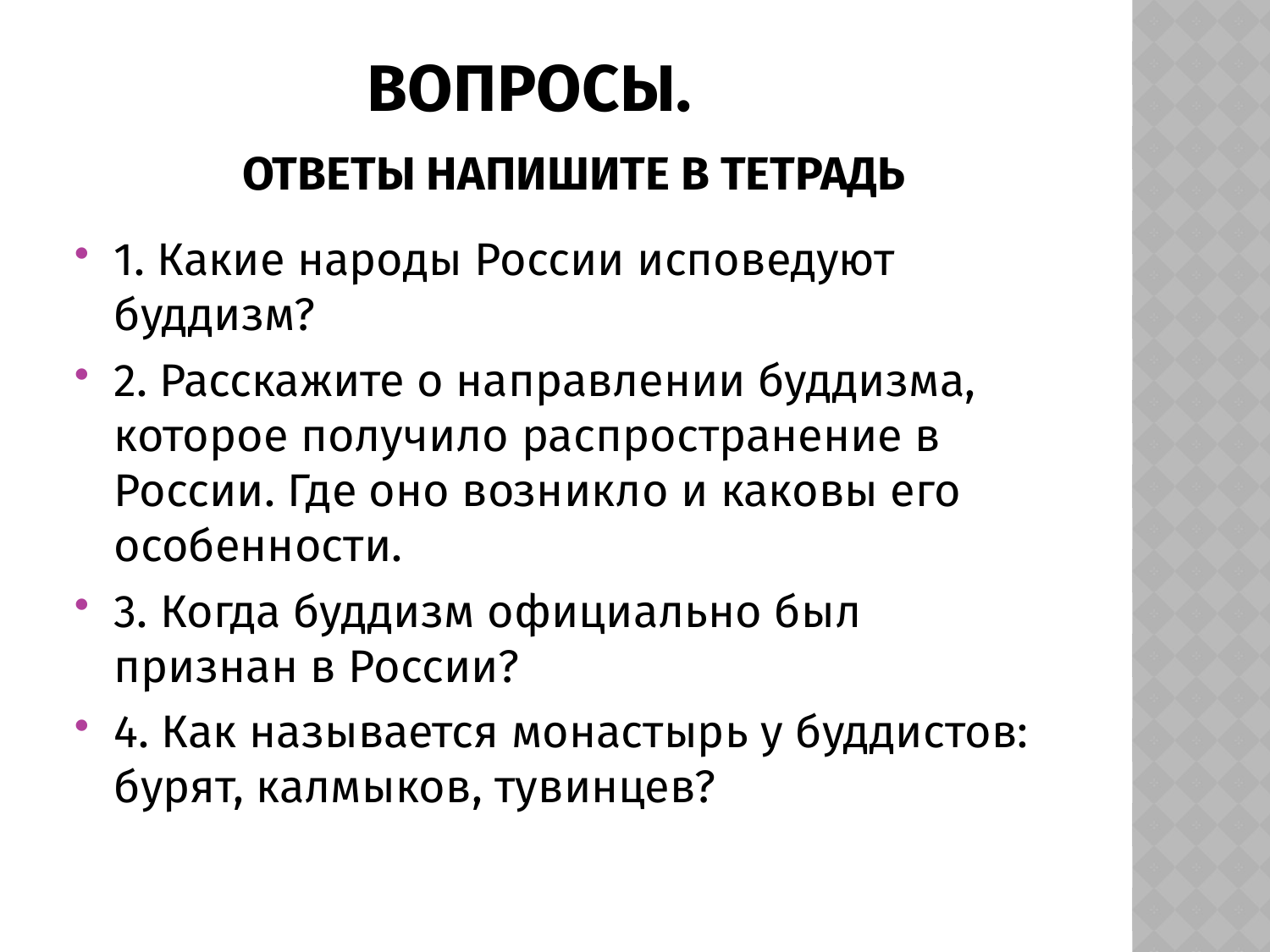

# Вопросы. Ответы напишите в тетрадь
1. Какие народы России исповедуют буддизм?
2. Расскажите о направлении буддизма, которое получило распространение в России. Где оно возникло и каковы его особенности.
3. Когда буддизм официально был признан в России?
4. Как называется монастырь у буддистов: бурят, калмыков, тувинцев?